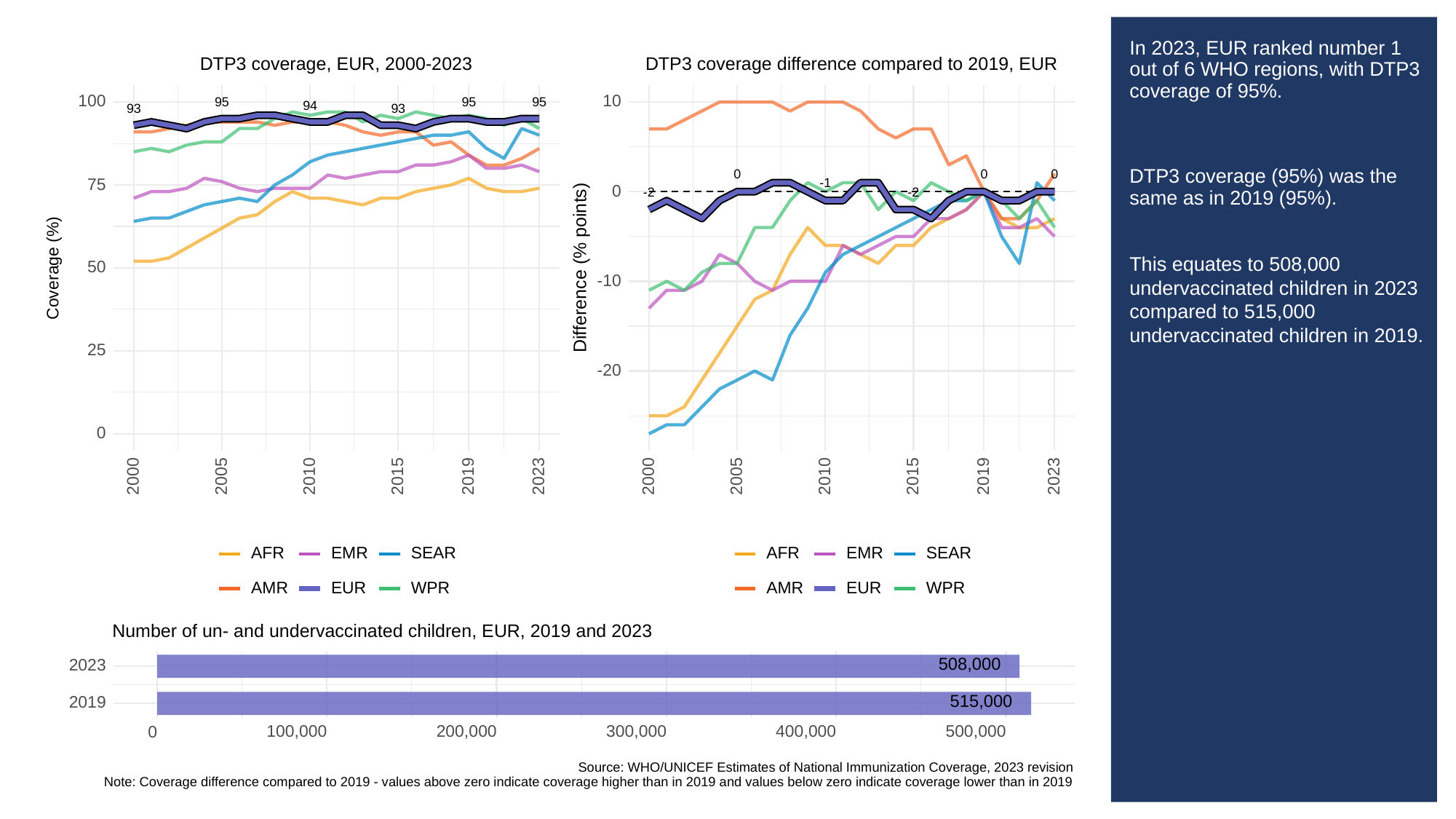

# In 2023, EUR ranked number 1 out of 6 WHO regions, with DTP3 coverage of 95%.

DTP3 coverage (95%) was the same as in 2019 (95%).

This equates to 508,000 undervaccinated children in 2023 compared to 515,000 undervaccinated children in 2019.

DTP3 coverage difference compared to 2019, EUR
DTP3 coverage, EUR, 2000-2023

100
10
95
95
95
94

93
93

0
0
0

75
-1

0
-2
-2

Difference (% points)
Coverage (%)
50

-10

25

-20

0

2023
2023
2000
2005
2010
2015
2019
2000
2005
2010
2015
2019
SEAR
SEAR
AFR
EMR
AFR
EMR

EUR
EUR
AMR
WPR
AMR
WPR

Number of un- and undervaccinated children, EUR, 2019 and 2023

508,000
2023

515,000
2019

100,000
200,000
300,000
400,000
500,000
0
Source: WHO/UNICEF Estimates of National Immunization Coverage, 2023 revision
Note: Coverage difference compared to 2019 - values above zero indicate coverage higher than in 2019 and values below zero indicate coverage lower than in 2019